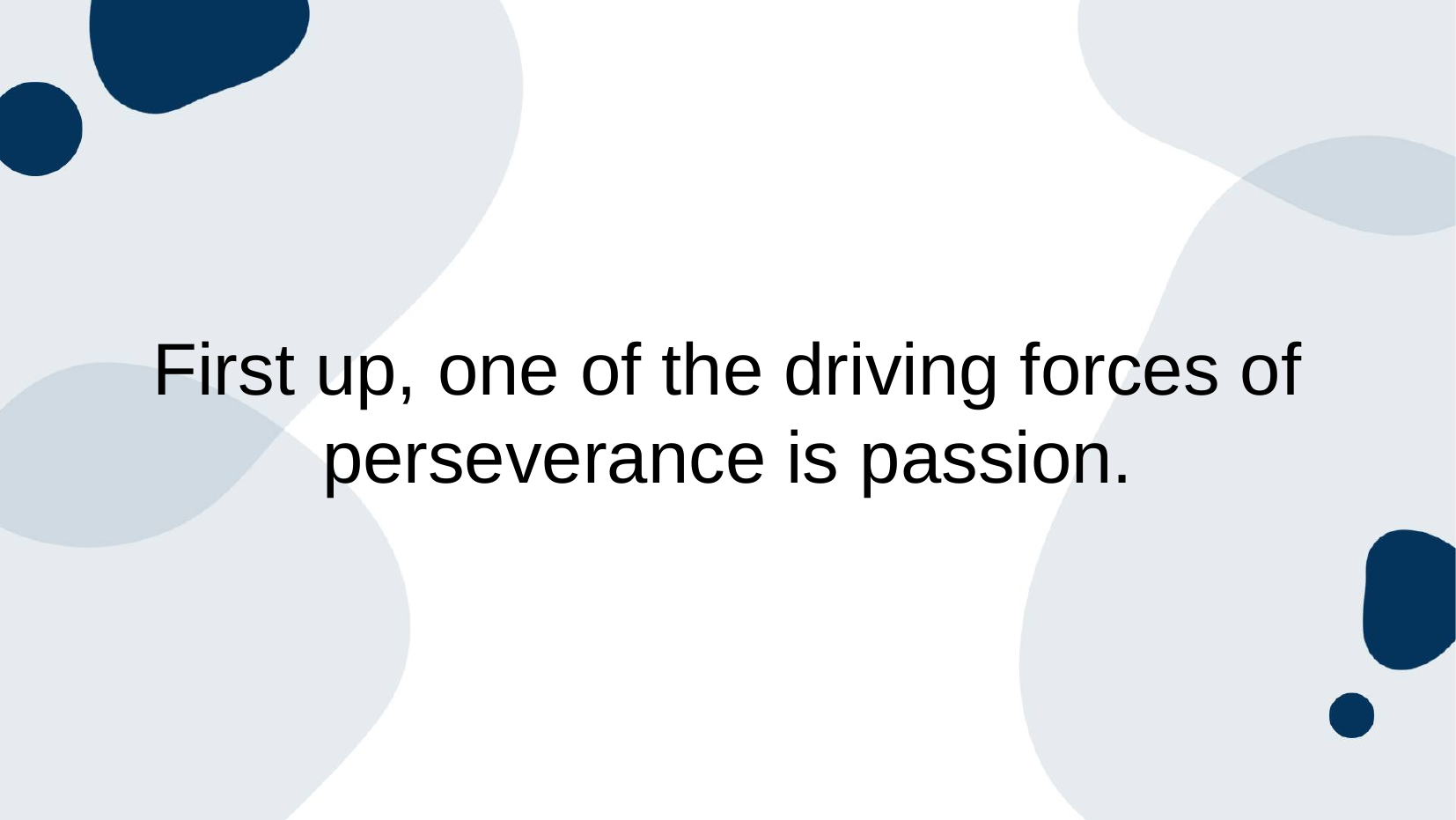

# First up, one of the driving forces of perseverance is passion.